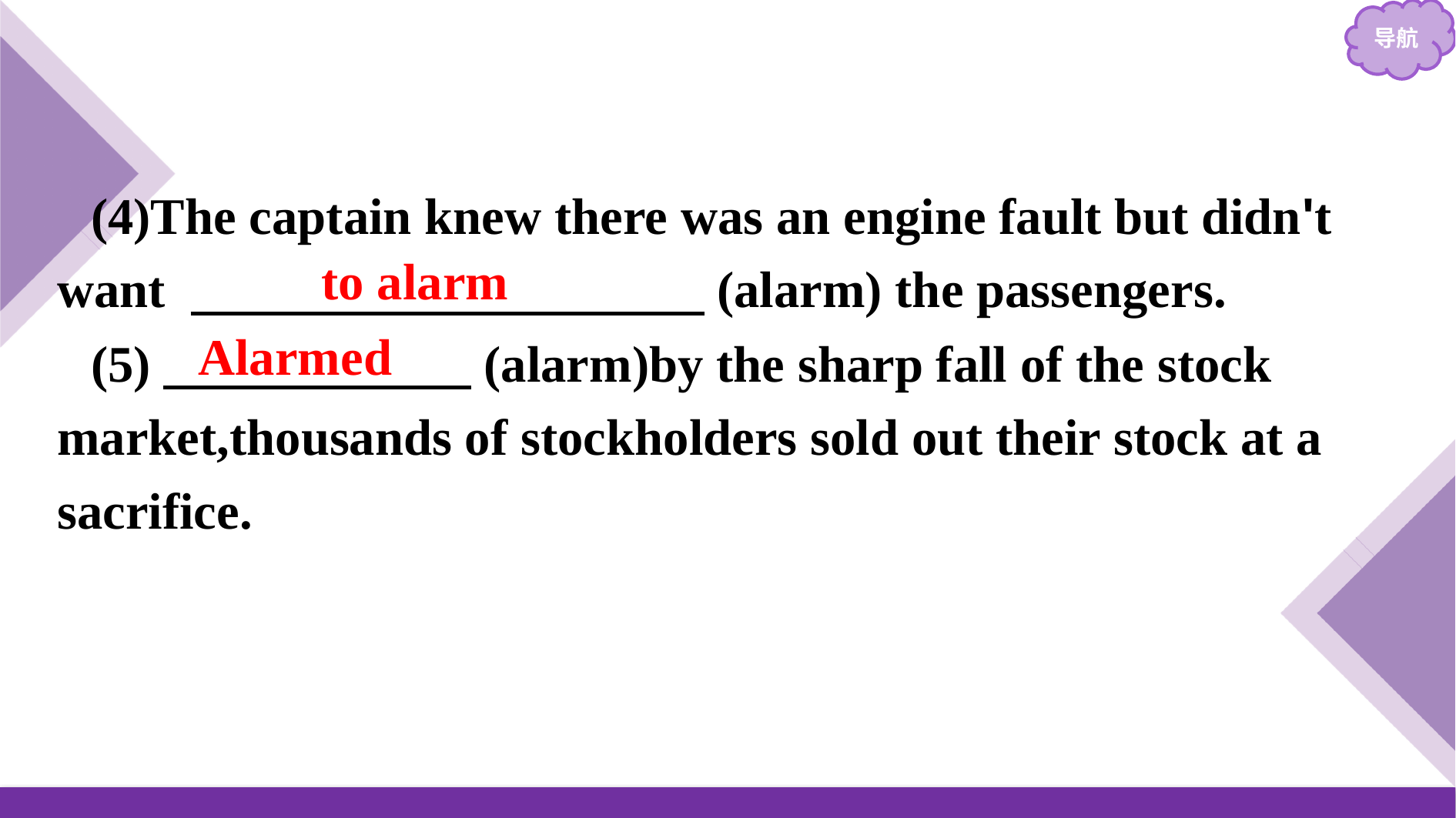

(4)The captain knew there was an engine fault but didn't want 　　　　　　　　　　(alarm) the passengers.
(5)　　　　　　(alarm)by the sharp fall of the stock market,thousands of stockholders sold out their stock at a sacrifice.
to alarm
Alarmed